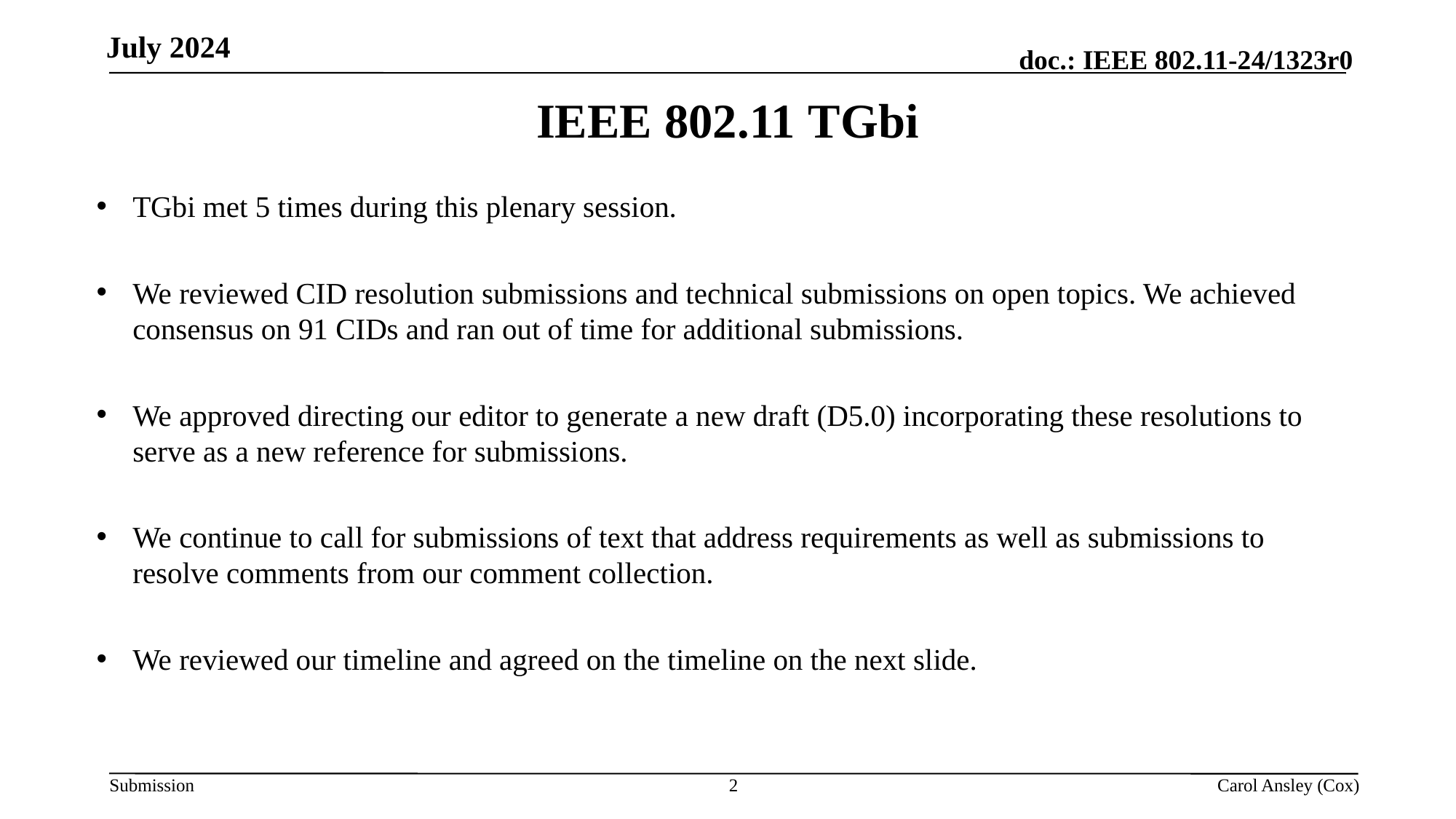

IEEE 802.11 TGbi
TGbi met 5 times during this plenary session.

We reviewed CID resolution submissions and technical submissions on open topics. We achieved consensus on 91 CIDs and ran out of time for additional submissions.

We approved directing our editor to generate a new draft (D5.0) incorporating these resolutions to serve as a new reference for submissions.

We continue to call for submissions of text that address requirements as well as submissions to resolve comments from our comment collection.

We reviewed our timeline and agreed on the timeline on the next slide.

2
Carol Ansley (Cox)